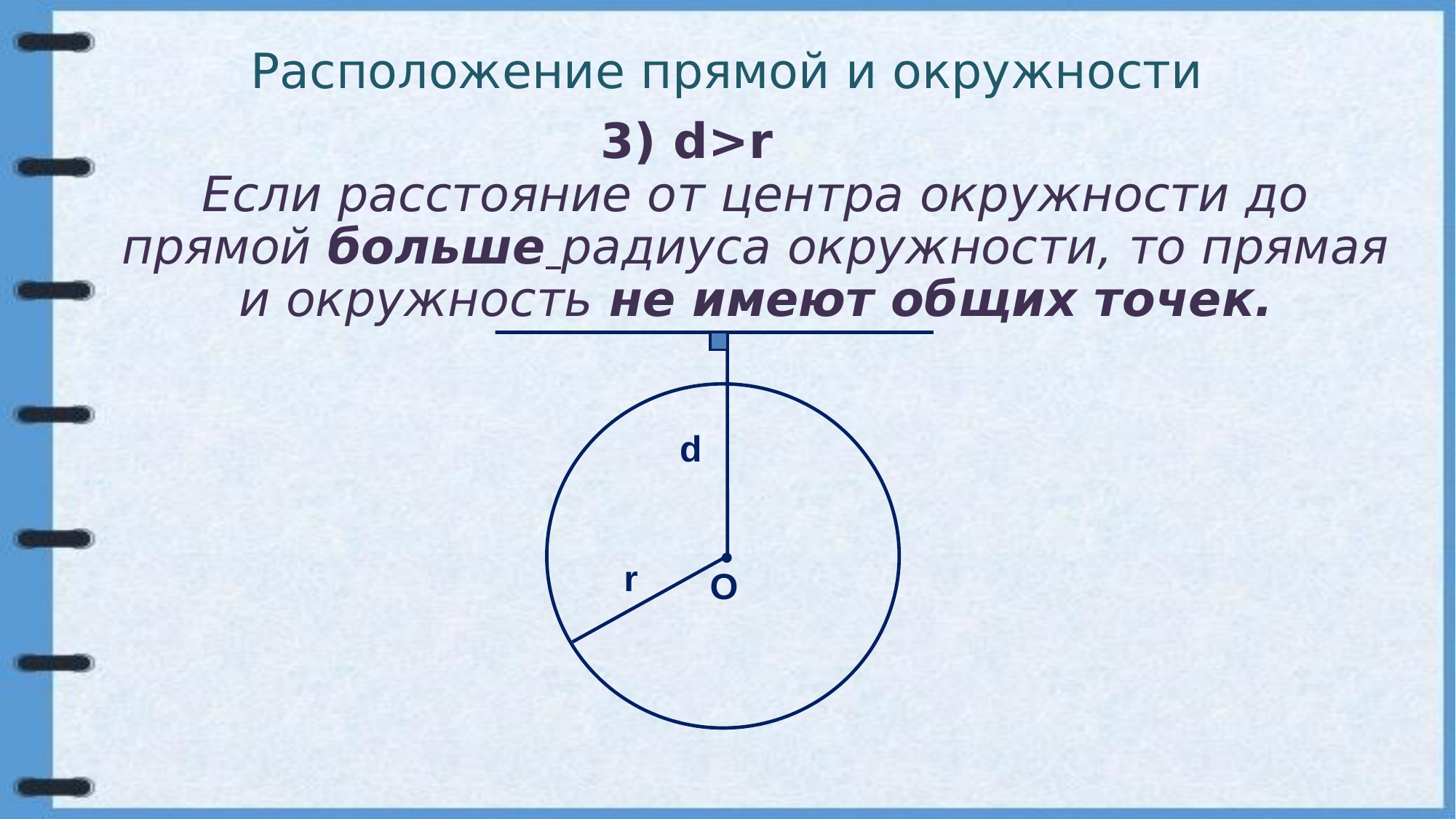

# Расположение прямой и окружности
3) d>r
Если расстояние от центра окружности до прямой больше радиуса окружности, то прямая и окружность не имеют общих точек.

d
r

O